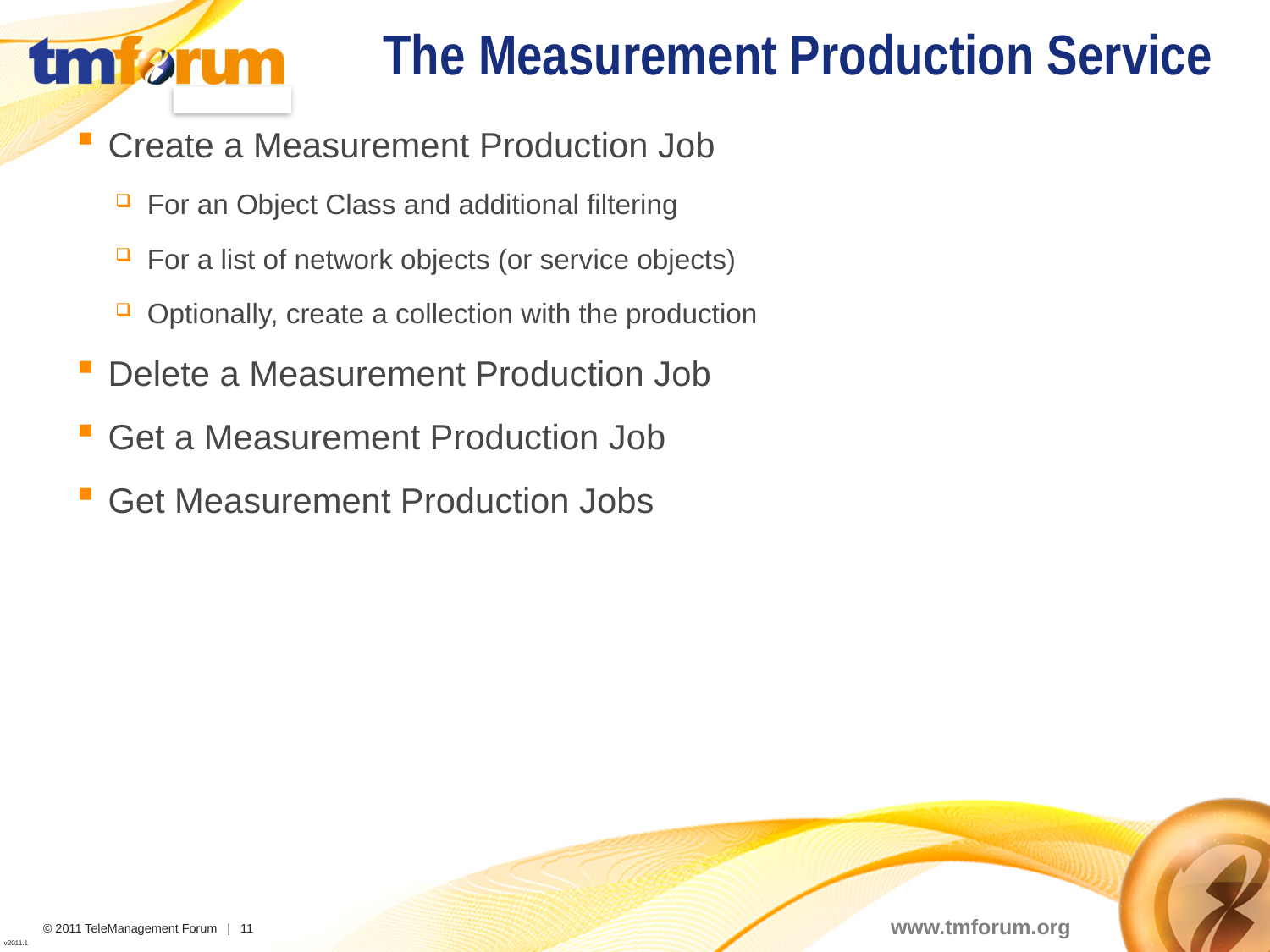

# The Measurement Production Service
Create a Measurement Production Job
For an Object Class and additional filtering
For a list of network objects (or service objects)
Optionally, create a collection with the production
Delete a Measurement Production Job
Get a Measurement Production Job
Get Measurement Production Jobs

11